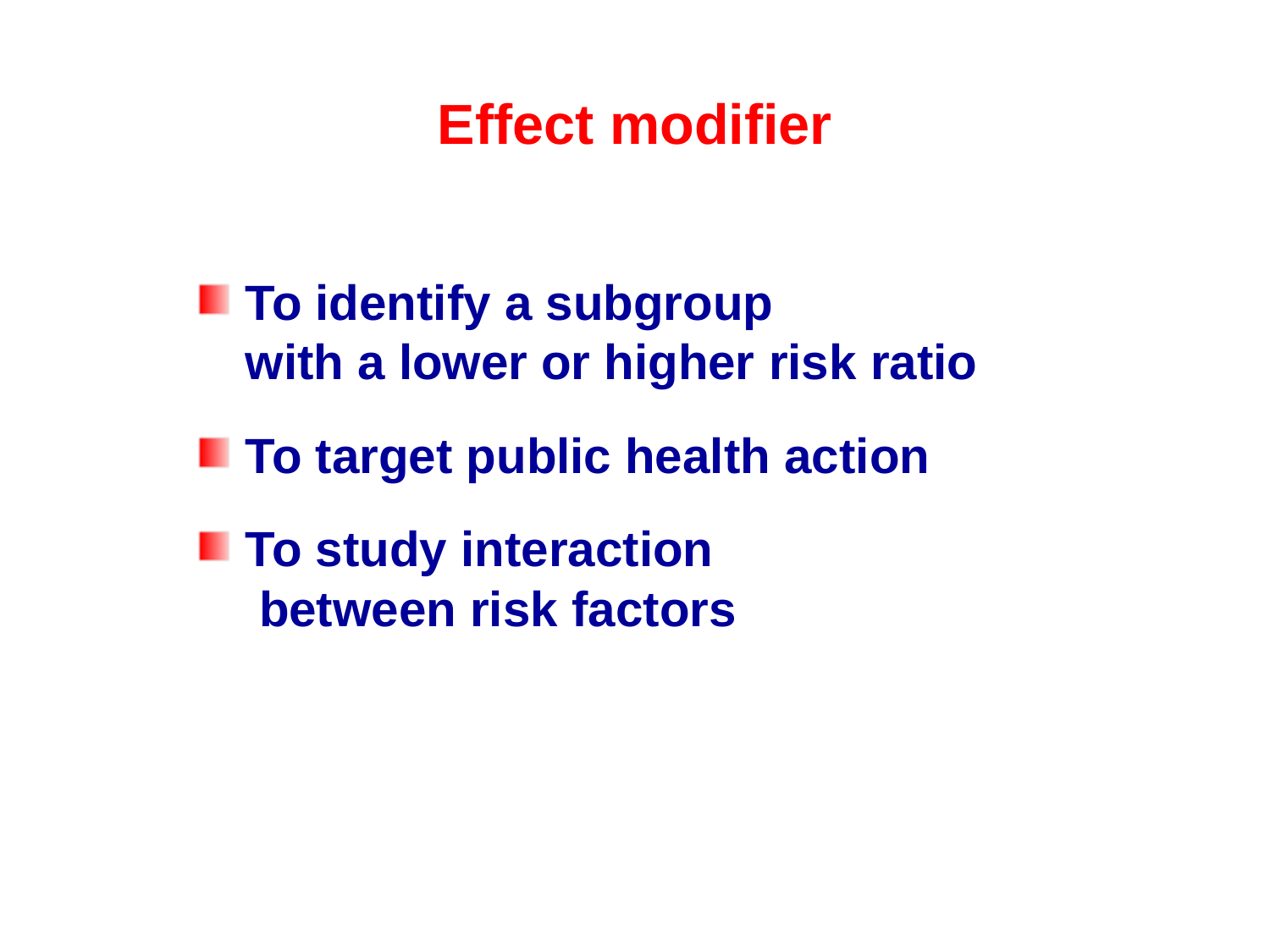

# Effect modifier
To identify a subgroup
with a lower or higher risk ratio
To target public health action
To study interaction
 between risk factors